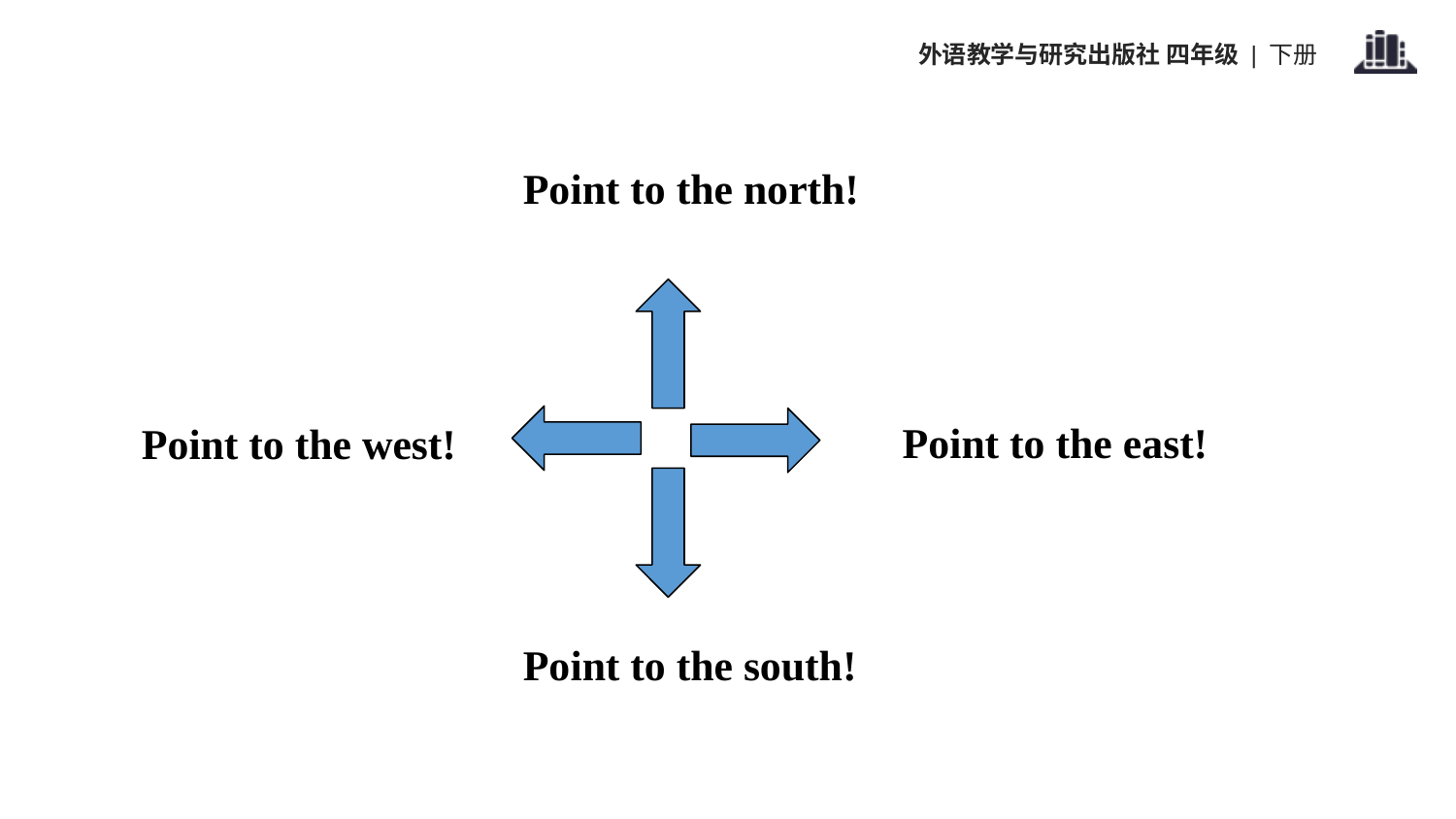

Point to the north!

Point to the east!
Point to the west!

Point to the south!